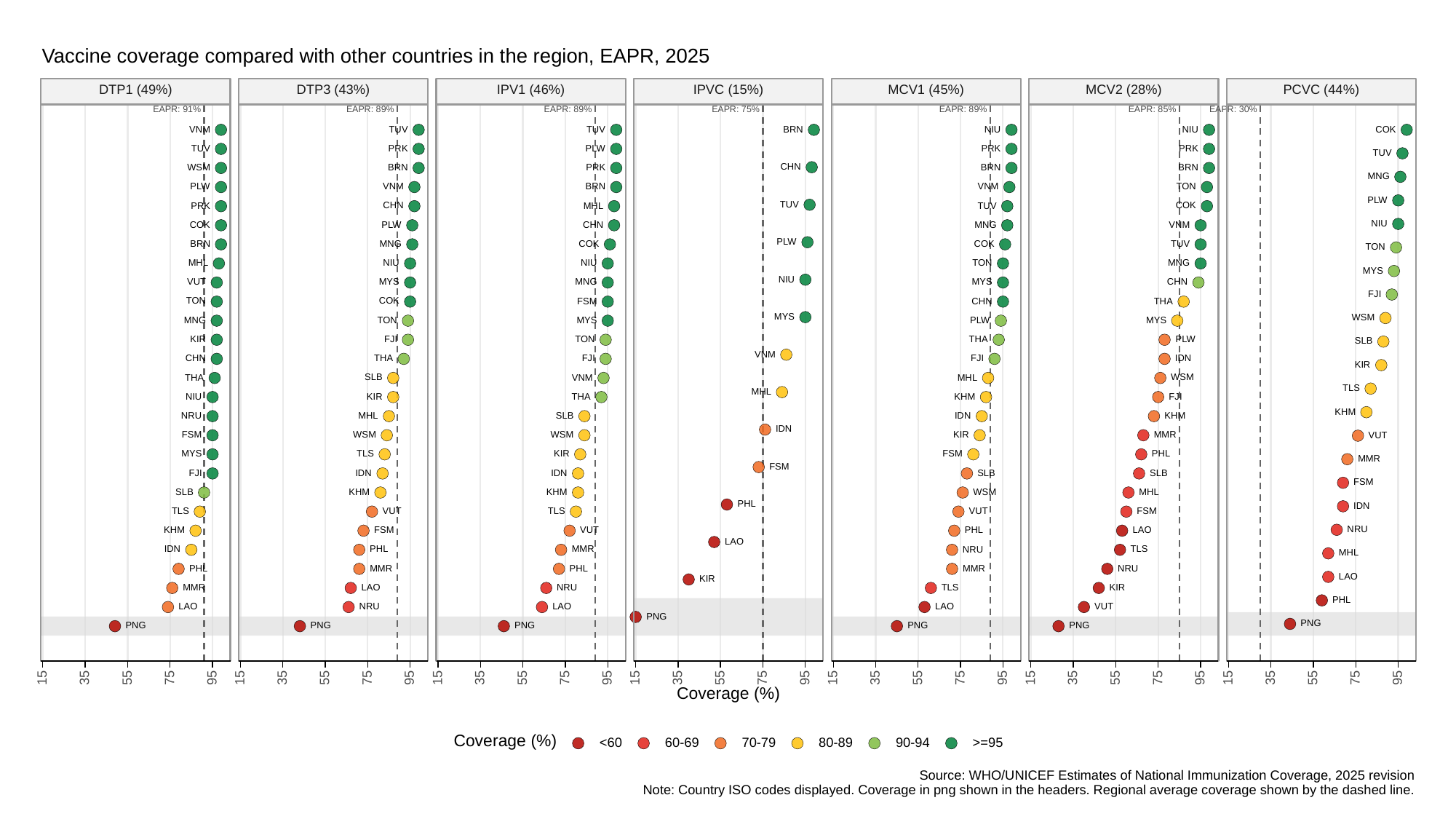

Vaccine coverage compared with other countries in the region, EAPR, 2025

DTP1 (49%)
DTP3 (43%)
IPV1 (46%)
IPVC (15%)
MCV1 (45%)
MCV2 (28%)
PCVC (44%)

EAPR: 91%
EAPR: 89%
EAPR: 89%
EAPR: 75%
EAPR: 89%
EAPR: 85%
EAPR: 30%

COK
TUV
TUV
NIU
NIU
VNM
BRN

TUV
PRK
PLW
PRK
PRK

TUV

CHN
WSM
BRN
PRK
BRN
BRN

MNG

TON
PLW
VNM
BRN
VNM

PLW

TUV
COK
CHN
TUV
PRK
MHL

NIU
COK
CHN
MNG
PLW
VNM

PLW
COK
COK
MNG
TUV
BRN

TON

TON
MNG
NIU
NIU
MHL

MYS

NIU

MYS
MNG
MYS
CHN
VUT

FJI

TON
COK
FSM
CHN
THA

MYS
WSM

TON
MNG
MYS
MYS
PLW

TON
FJI
KIR
THA
PLW
SLB

VNM

CHN
FJI
FJI
THA
IDN

KIR

SLB
WSM
THA
VNM
MHL

TLS

MHL

NIU
FJI
KIR
THA
KHM

KHM

SLB
NRU
MHL
IDN
KHM

IDN

FSM
WSM
WSM
KIR
MMR
VUT

MYS
TLS
FSM
KIR
PHL

MMR

FSM

SLB
SLB
FJI
IDN
IDN

FSM

SLB
WSM
KHM
KHM
MHL

PHL
IDN

TLS
TLS
FSM
VUT
VUT

NRU
LAO
FSM
VUT
KHM
PHL

LAO

TLS
NRU
IDN
PHL
MMR

MHL

NRU
PHL
MMR
PHL
MMR

LAO

KIR

LAO
TLS
NRU
MMR
KIR

PHL

LAO
LAO
LAO
NRU
VUT

PNG

PNG

PNG
PNG
PNG
PNG
PNG

35
35
35
35
35
35
35
15
95
15
95
15
95
15
95
15
95
15
95
15
95
75
75
75
75
75
75
75
55
55
55
55
55
55
55
Coverage (%)
Coverage (%)

<60
60-69
70-79
80-89
90-94
>=95
Source: WHO/UNICEF Estimates of National Immunization Coverage, 2025 revision
Note: Country ISO codes displayed. Coverage in png shown in the headers. Regional average coverage shown by the dashed line.